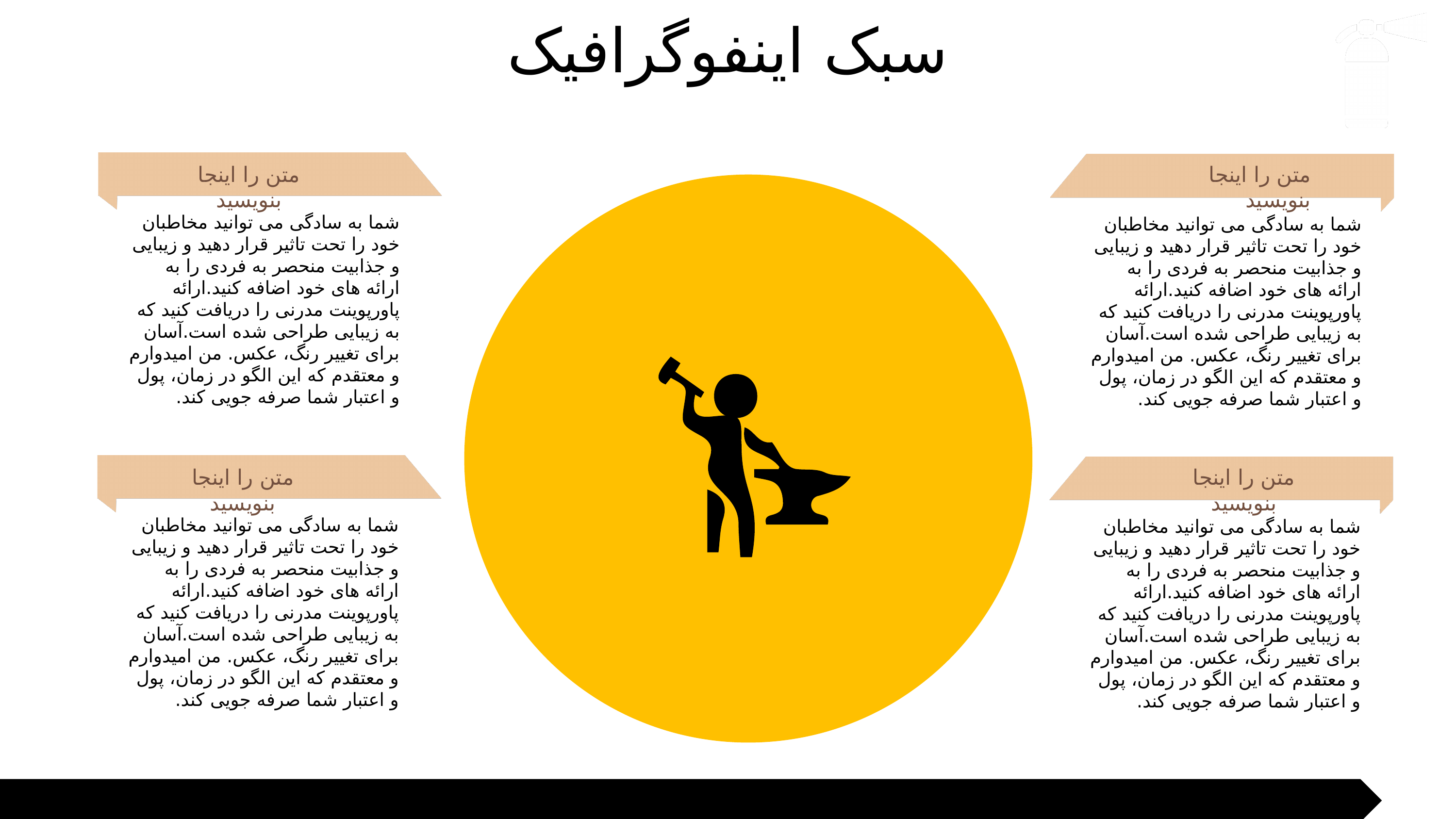

سبک اینفوگرافیک

متن را اینجا بنویسید
متن را اینجا بنویسید

شما به سادگی می توانید مخاطبان خود را تحت تاثیر قرار دهید و زیبایی و جذابیت منحصر به فردی را به ارائه های خود اضافه کنید.ارائه پاورپوینت مدرنی را دریافت کنید که به زیبایی طراحی شده است.آسان برای تغییر رنگ، عکس. من امیدوارم و معتقدم که این الگو در زمان، پول و اعتبار شما صرفه جویی کند.
شما به سادگی می توانید مخاطبان خود را تحت تاثیر قرار دهید و زیبایی و جذابیت منحصر به فردی را به ارائه های خود اضافه کنید.ارائه پاورپوینت مدرنی را دریافت کنید که به زیبایی طراحی شده است.آسان برای تغییر رنگ، عکس. من امیدوارم و معتقدم که این الگو در زمان، پول و اعتبار شما صرفه جویی کند.

متن را اینجا بنویسید
متن را اینجا بنویسید

شما به سادگی می توانید مخاطبان خود را تحت تاثیر قرار دهید و زیبایی و جذابیت منحصر به فردی را به ارائه های خود اضافه کنید.ارائه پاورپوینت مدرنی را دریافت کنید که به زیبایی طراحی شده است.آسان برای تغییر رنگ، عکس. من امیدوارم و معتقدم که این الگو در زمان، پول و اعتبار شما صرفه جویی کند.
شما به سادگی می توانید مخاطبان خود را تحت تاثیر قرار دهید و زیبایی و جذابیت منحصر به فردی را به ارائه های خود اضافه کنید.ارائه پاورپوینت مدرنی را دریافت کنید که به زیبایی طراحی شده است.آسان برای تغییر رنگ، عکس. من امیدوارم و معتقدم که این الگو در زمان، پول و اعتبار شما صرفه جویی کند.